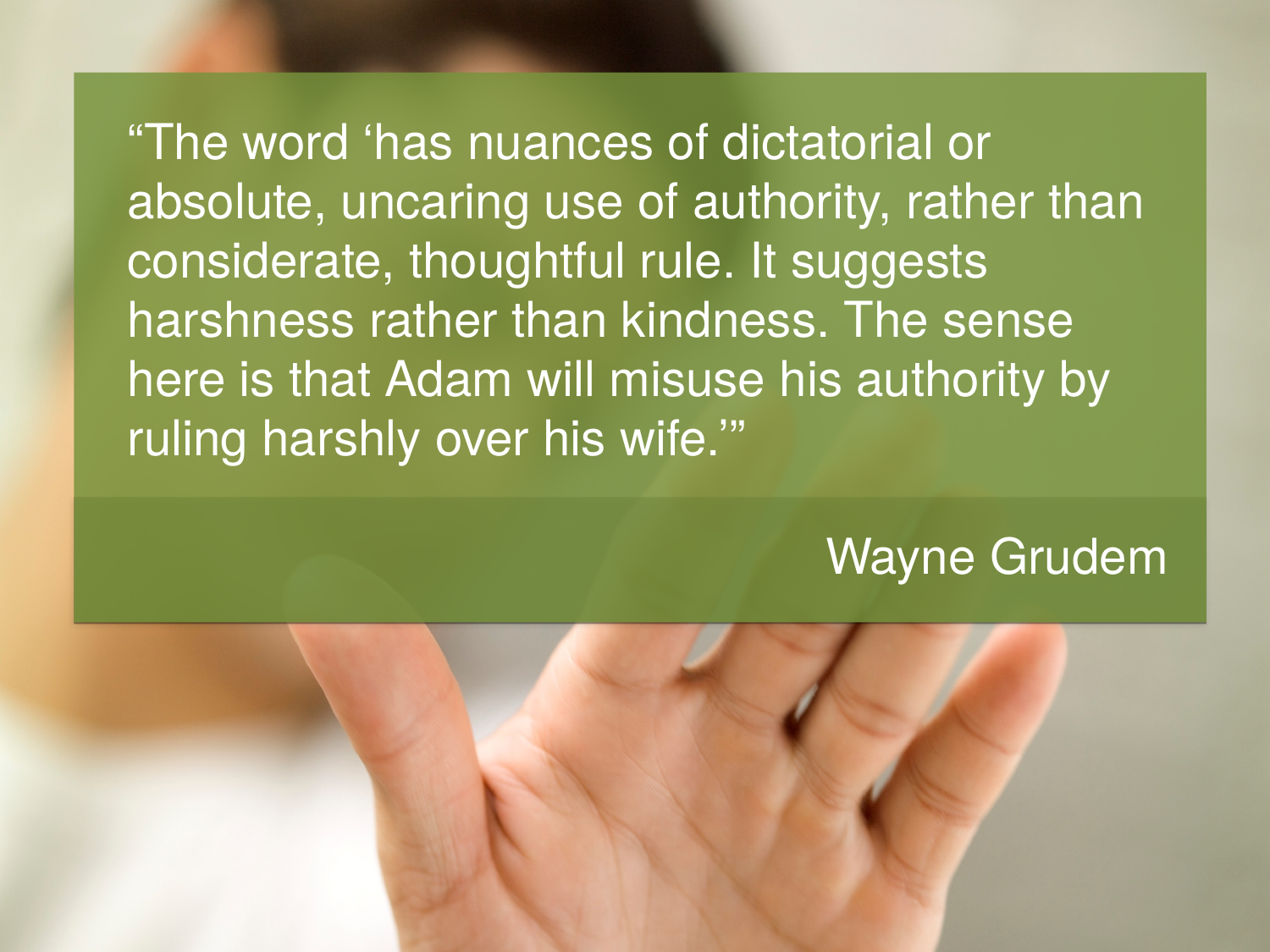

“The word ‘has nuances of dictatorial or absolute, uncaring use of authority, rather than considerate, thoughtful rule. It suggests harshness rather than kindness. The sense here is that Adam will misuse his authority by ruling harshly over his wife.’”

Wayne Grudem